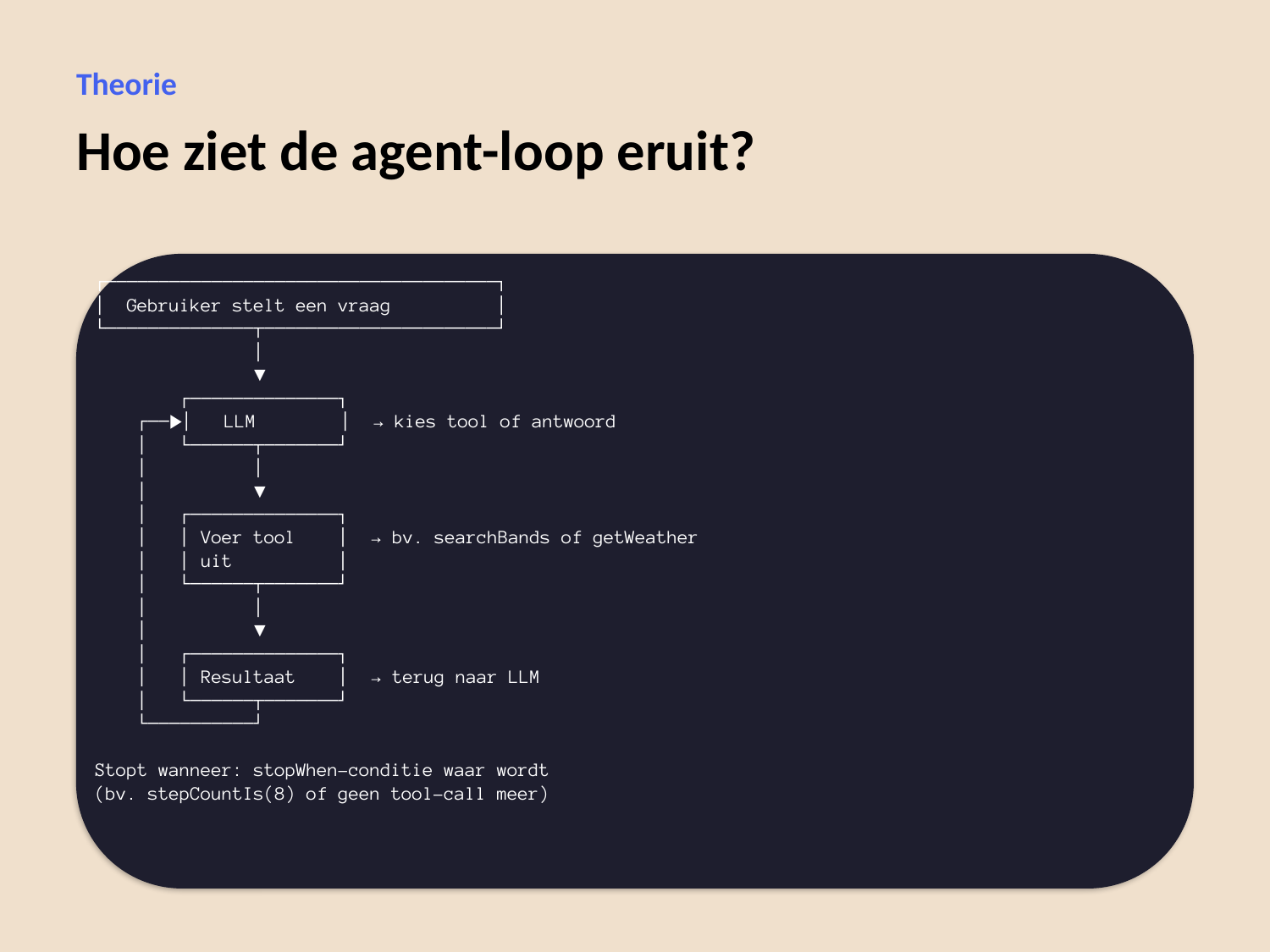

Theorie
Hoe ziet de agent-loop eruit?

┌─────────────────────────────────────┐
│  Gebruiker stelt een vraag          │
└──────────────┬──────────────────────┘
               │
               ▼
        ┌──────────────┐
    ┌──▶│   LLM        │  → kies tool of antwoord
    │   └──────┬───────┘
    │          │
    │          ▼
    │   ┌──────────────┐
    │   │ Voer tool    │  → bv. searchBands of getWeather
    │   │ uit          │
    │   └──────┬───────┘
    │          │
    │          ▼
    │   ┌──────────────┐
    │   │ Resultaat    │  → terug naar LLM
    │   └──────┬───────┘
    └──────────┘

Stopt wanneer: stopWhen-conditie waar wordt
(bv. stepCountIs(8) of geen tool-call meer)